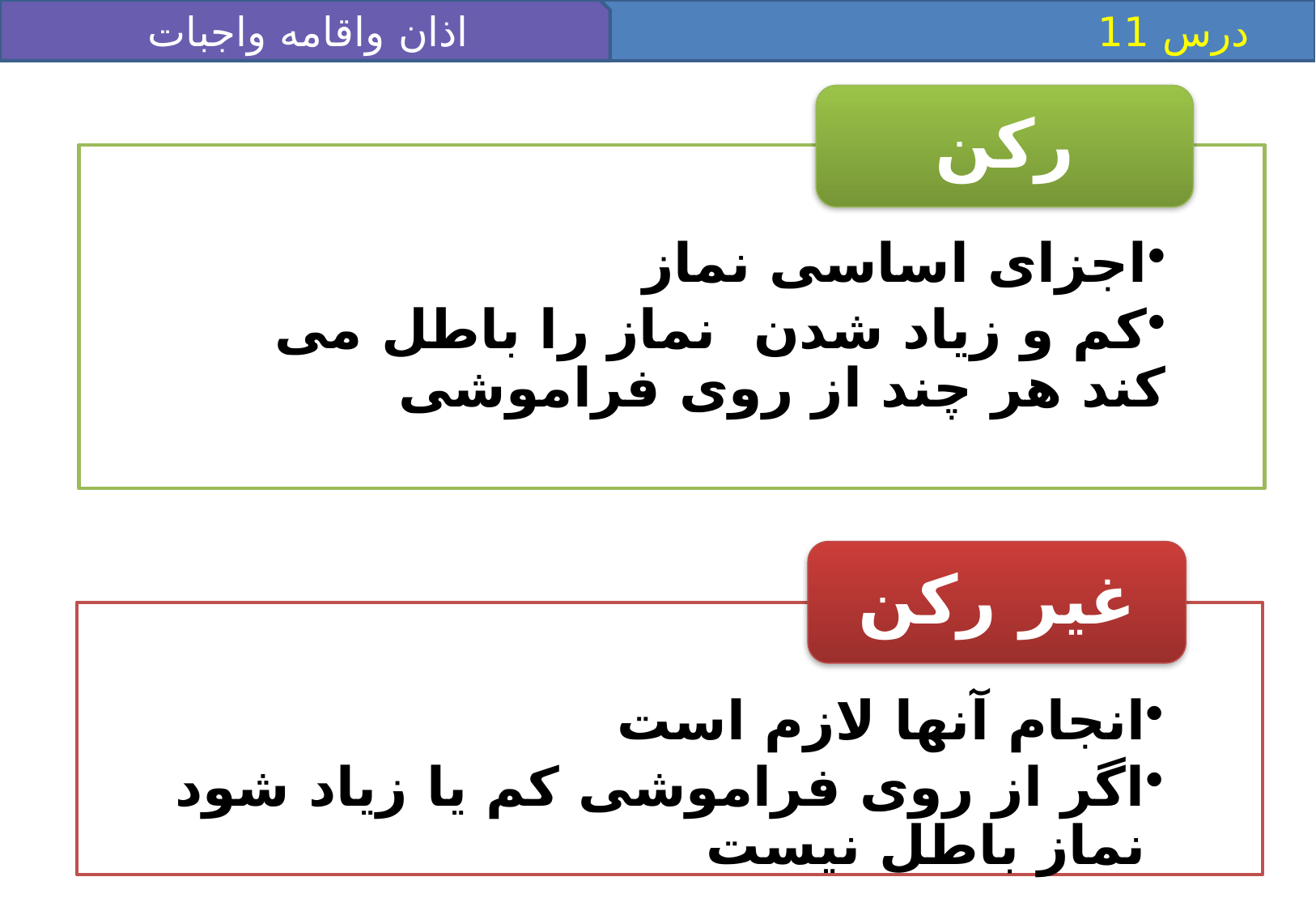

اذان واقامه واجبات نماز
 درس 11
رکن
اجزای اساسی نماز
کم و زیاد شدن  نماز را باطل می کند هر چند از روی فراموشی
غیر رکن
انجام آنها لازم است
اگر از روی فراموشی کم یا زیاد شود  نماز باطل نیست